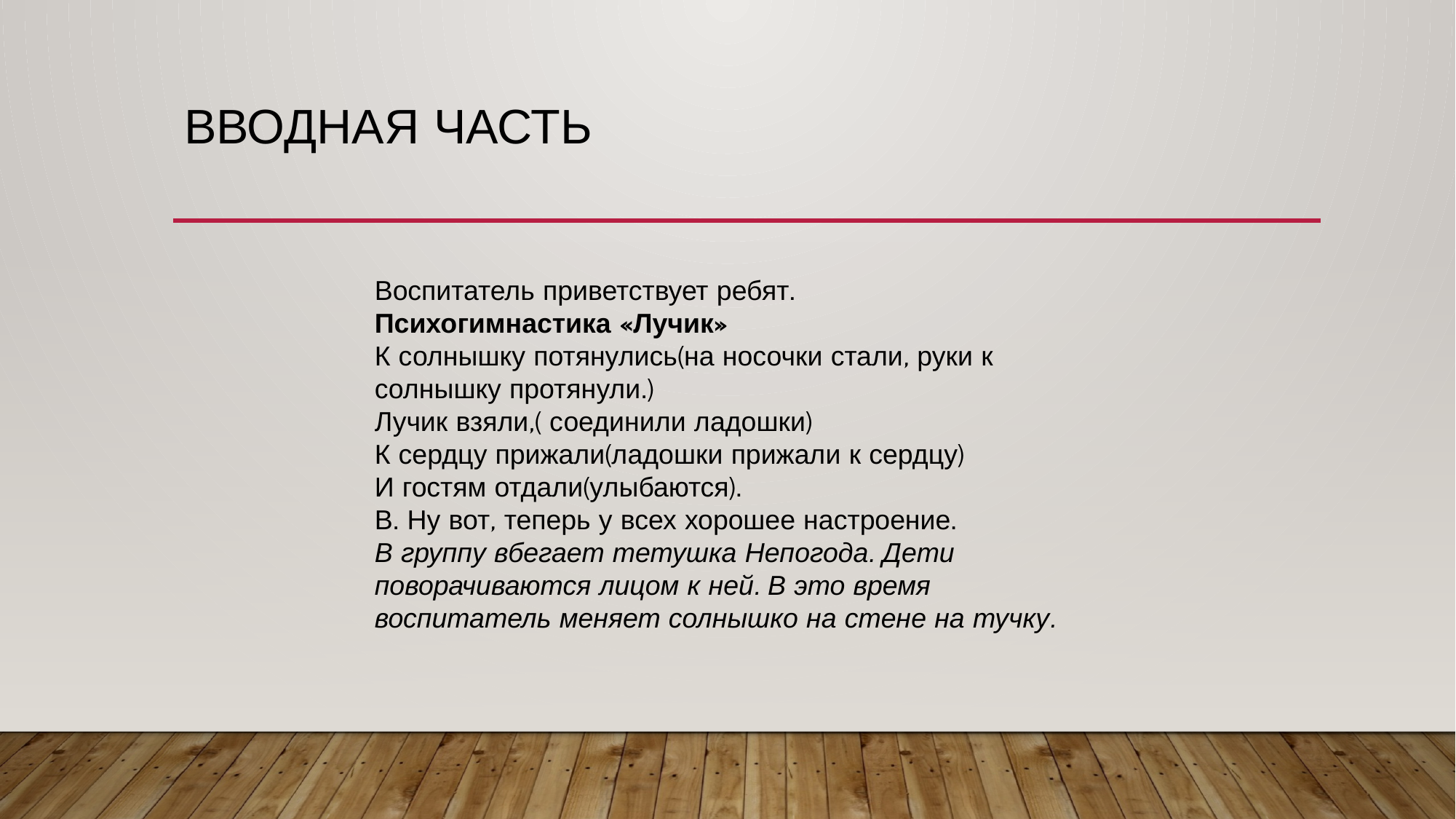

# Вводная часть
Воспитатель приветствует ребят.
Психогимнастика «Лучик»
К солнышку потянулись(на носочки стали, руки к солнышку протянули.)
Лучик взяли,( соединили ладошки)
К сердцу прижали(ладошки прижали к сердцу)
И гостям отдали(улыбаются).
В. Ну вот, теперь у всех хорошее настроение.
В группу вбегает тетушка Непогода. Дети поворачиваются лицом к ней. В это время  воспитатель меняет солнышко на стене на тучку.